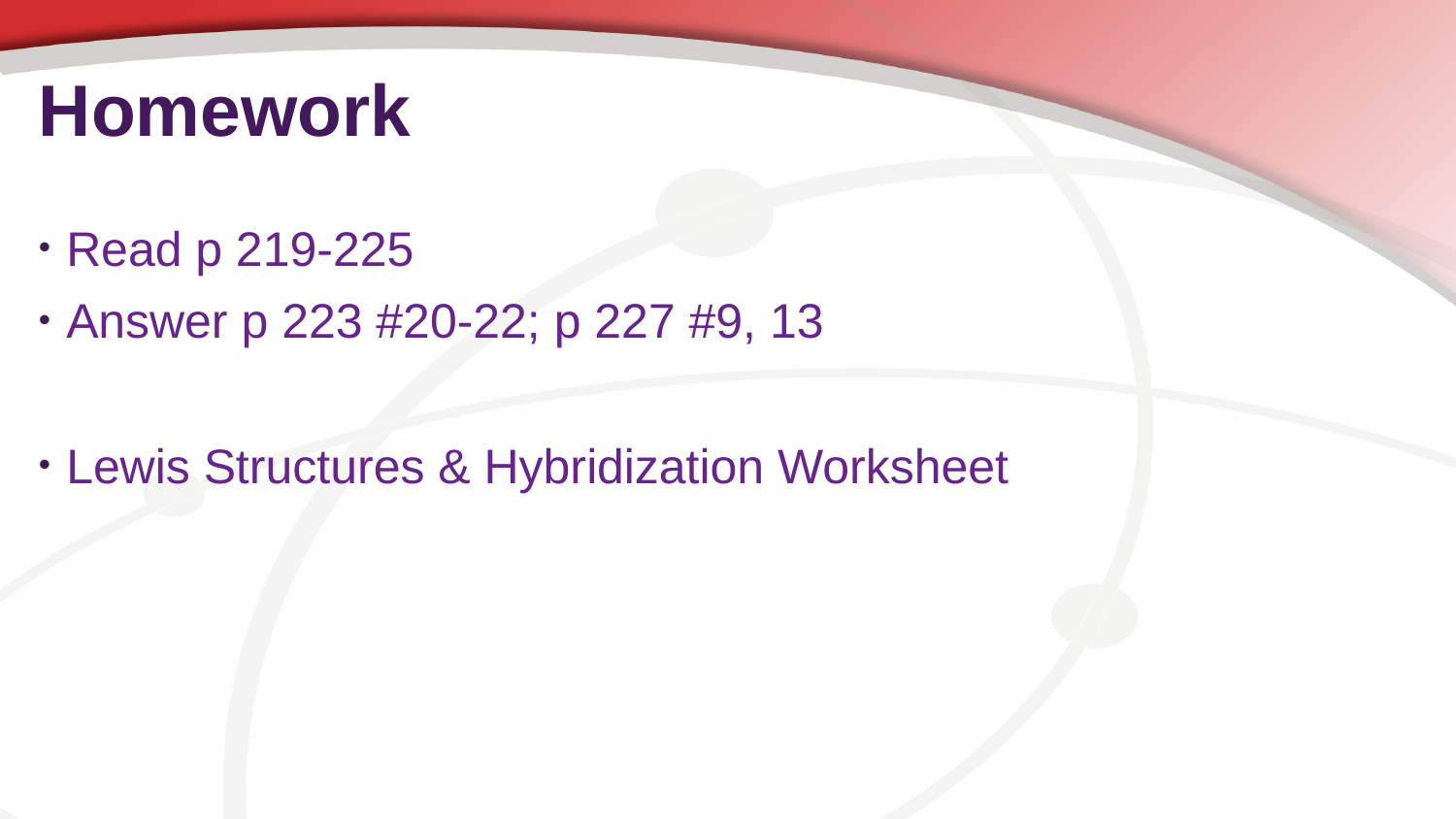

# Homework
Read p 219-225
Answer p 223 #20-22; p 227 #9, 13

Lewis Structures & Hybridization Worksheet